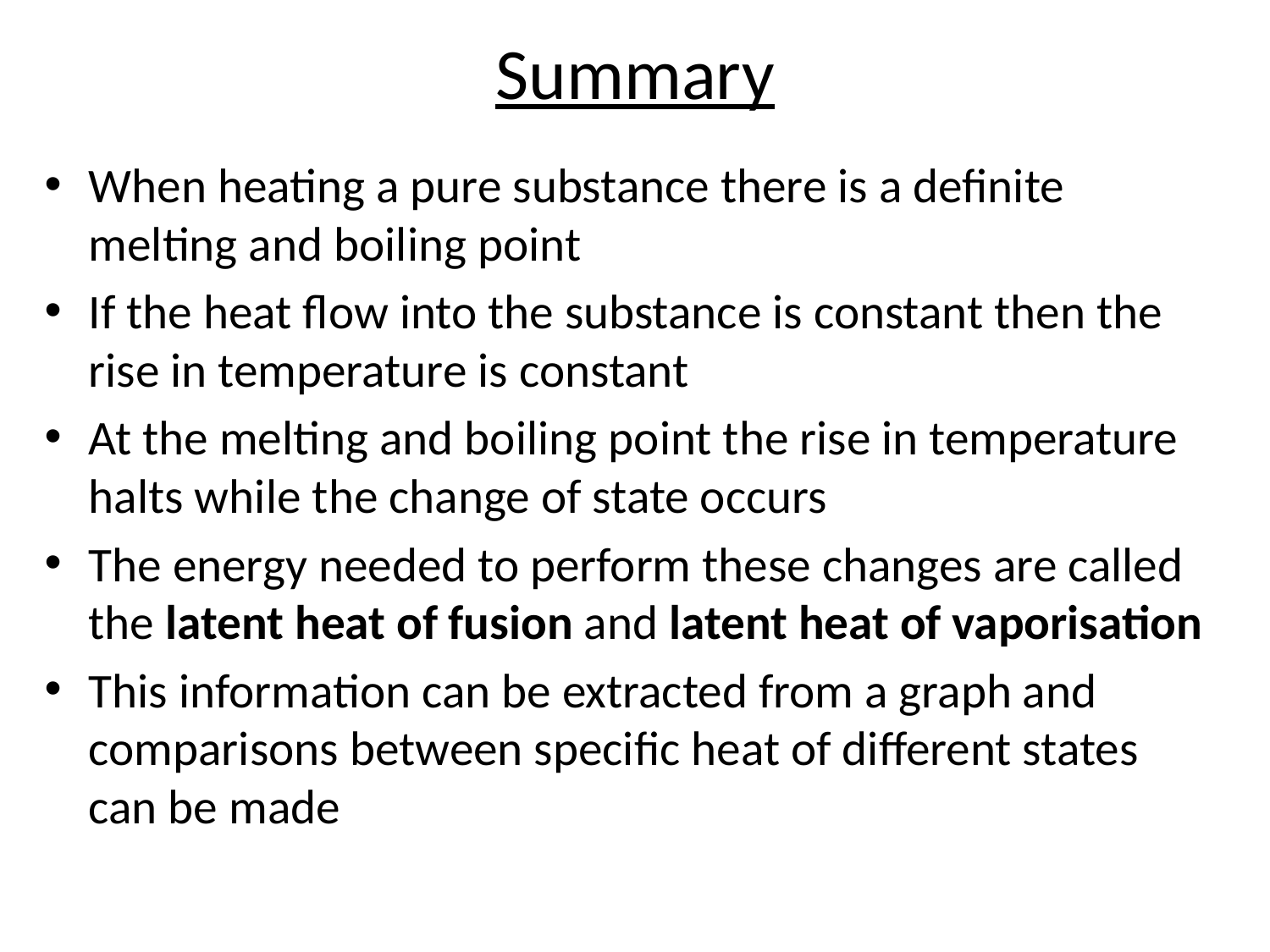

# Summary
When heating a pure substance there is a definite melting and boiling point
If the heat flow into the substance is constant then the rise in temperature is constant
At the melting and boiling point the rise in temperature halts while the change of state occurs
The energy needed to perform these changes are called the latent heat of fusion and latent heat of vaporisation
This information can be extracted from a graph and comparisons between specific heat of different states can be made